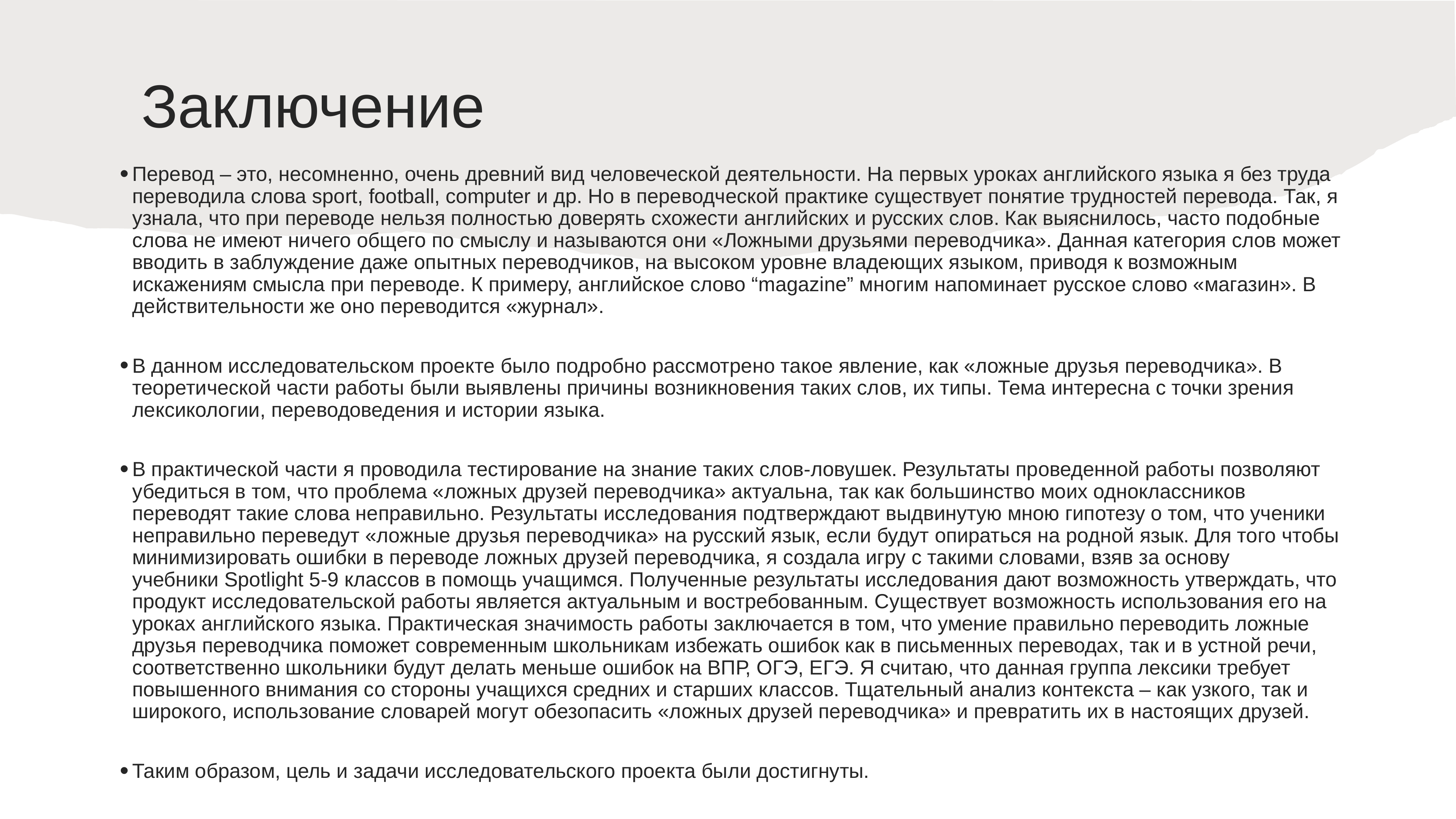

# Заключение
Перевод – это, несомненно, очень древний вид человеческой деятельности. На первых уроках английского языка я без труда переводила слова sport, football, computer и др. Но в переводческой практике существует понятие трудностей перевода. Так, я узнала, что при переводе нельзя полностью доверять схожести английских и русских слов. Как выяснилось, часто подобные слова не имеют ничего общего по смыслу и называются они «Ложными друзьями переводчика». Данная категория слов может вводить в заблуждение даже опытных переводчиков, на высоком уровне владеющих языком, приводя к возможным искажениям смысла при переводе. К примеру, английское слово “magazine” многим напоминает русское слово «магазин». В действительности же оно переводится «журнал».
В данном исследовательском проекте было подробно рассмотрено такое явление, как «ложные друзья переводчика». В теоретической части работы были выявлены причины возникновения таких слов, их типы. Тема интересна с точки зрения лексикологии, переводоведения и истории языка.
В практической части я проводила тестирование на знание таких слов-ловушек. Результаты проведенной работы позволяют убедиться в том, что проблема «ложных друзей переводчика» актуальна, так как большинство моих одноклассников переводят такие слова неправильно. Результаты исследования подтверждают выдвинутую мною гипотезу о том, что ученики неправильно переведут «ложные друзья переводчика» на русский язык, если будут опираться на родной язык. Для того чтобы минимизировать ошибки в переводе ложных друзей переводчика, я создала игру с такими словами, взяв за основу учебники Spotlight 5-9 классов в помощь учащимся. Полученные результаты исследования дают возможность утверждать, что продукт исследовательской работы является актуальным и востребованным. Существует возможность использования его на уроках английского языка. Практическая значимость работы заключается в том, что умение правильно переводить ложные друзья переводчика поможет современным школьникам избежать ошибок как в письменных переводах, так и в устной речи, соответственно школьники будут делать меньше ошибок на ВПР, ОГЭ, ЕГЭ. Я считаю, что данная группа лексики требует повышенного внимания со стороны учащихся средних и старших классов. Тщательный анализ контекста – как узкого, так и широкого, использование словарей могут обезопасить «ложных друзей переводчика» и превратить их в настоящих друзей.
Таким образом, цель и задачи исследовательского проекта были достигнуты.